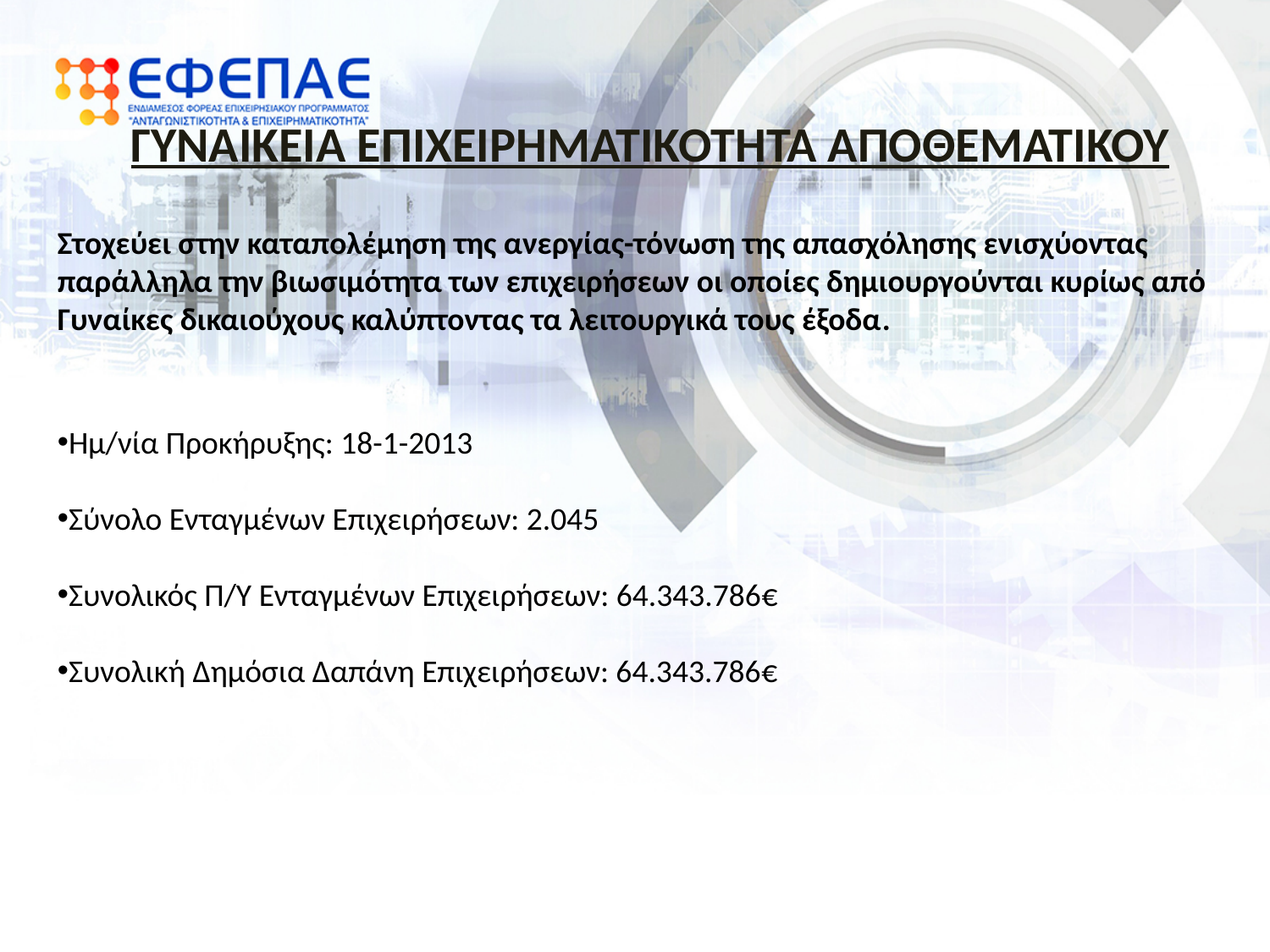

ΓΥΝΑΙΚΕΙΑ ΕΠΙΧΕΙΡΗΜΑΤΙΚΟΤΗΤΑ ΑΠΟΘΕΜΑΤΙΚΟΥ
Στοχεύει στην καταπολέμηση της ανεργίας-τόνωση της απασχόλησης ενισχύοντας παράλληλα την βιωσιμότητα των επιχειρήσεων οι οποίες δημιουργούνται κυρίως από Γυναίκες δικαιούχους καλύπτοντας τα λειτουργικά τους έξοδα.

Ημ/νία Προκήρυξης: 18-1-2013

Σύνολο Ενταγμένων Επιχειρήσεων: 2.045

Συνολικός Π/Υ Ενταγμένων Επιχειρήσεων: 64.343.786€

Συνολική Δημόσια Δαπάνη Επιχειρήσεων: 64.343.786€